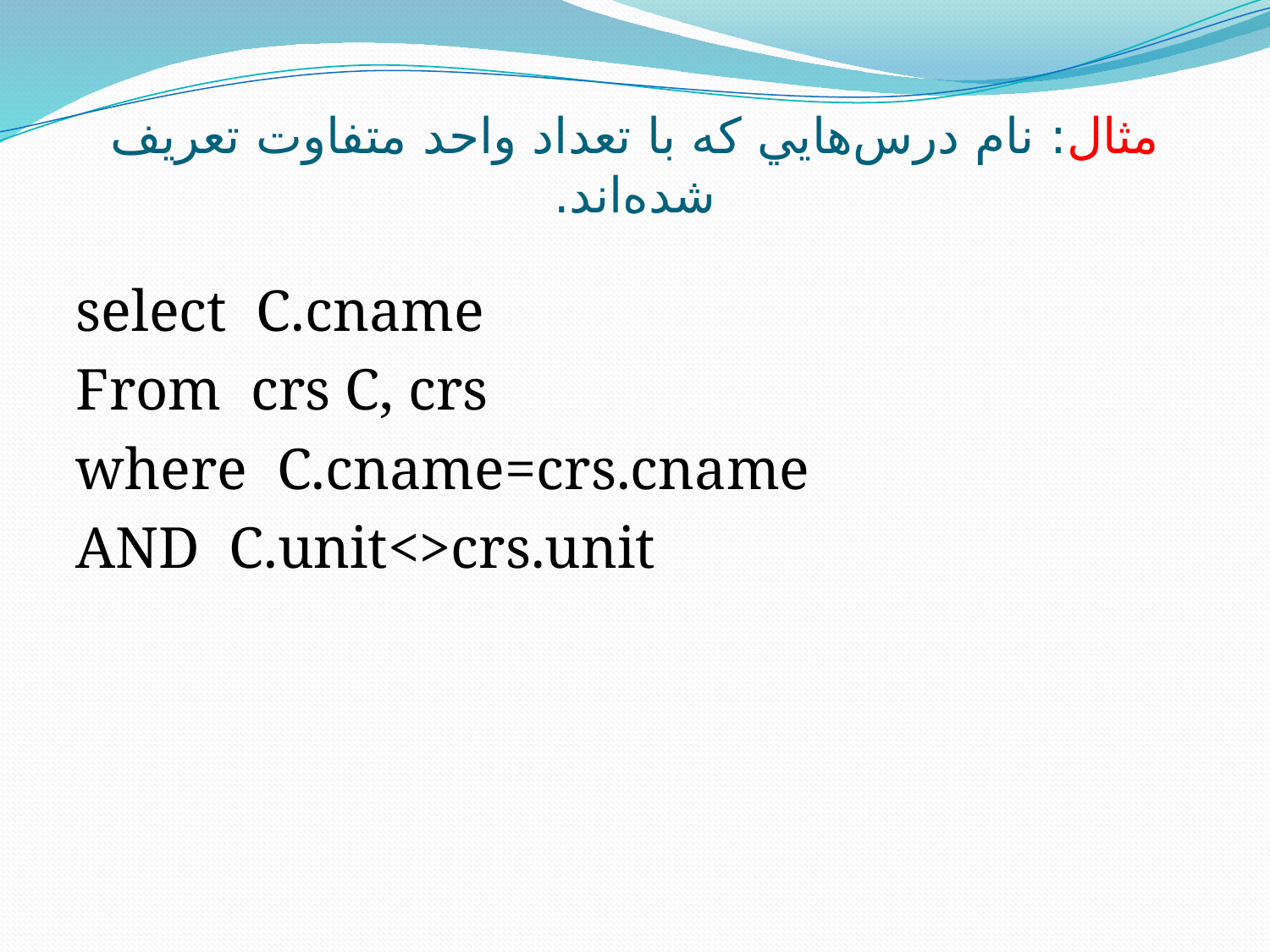

# مثال: ‌نام درس‌هايي که با تعداد واحد متفاوت تعريف شده‌اند.
select  C.cname
From  crs C, crs
where  C.cname=crs.cname
AND  C.unit<>crs.unit